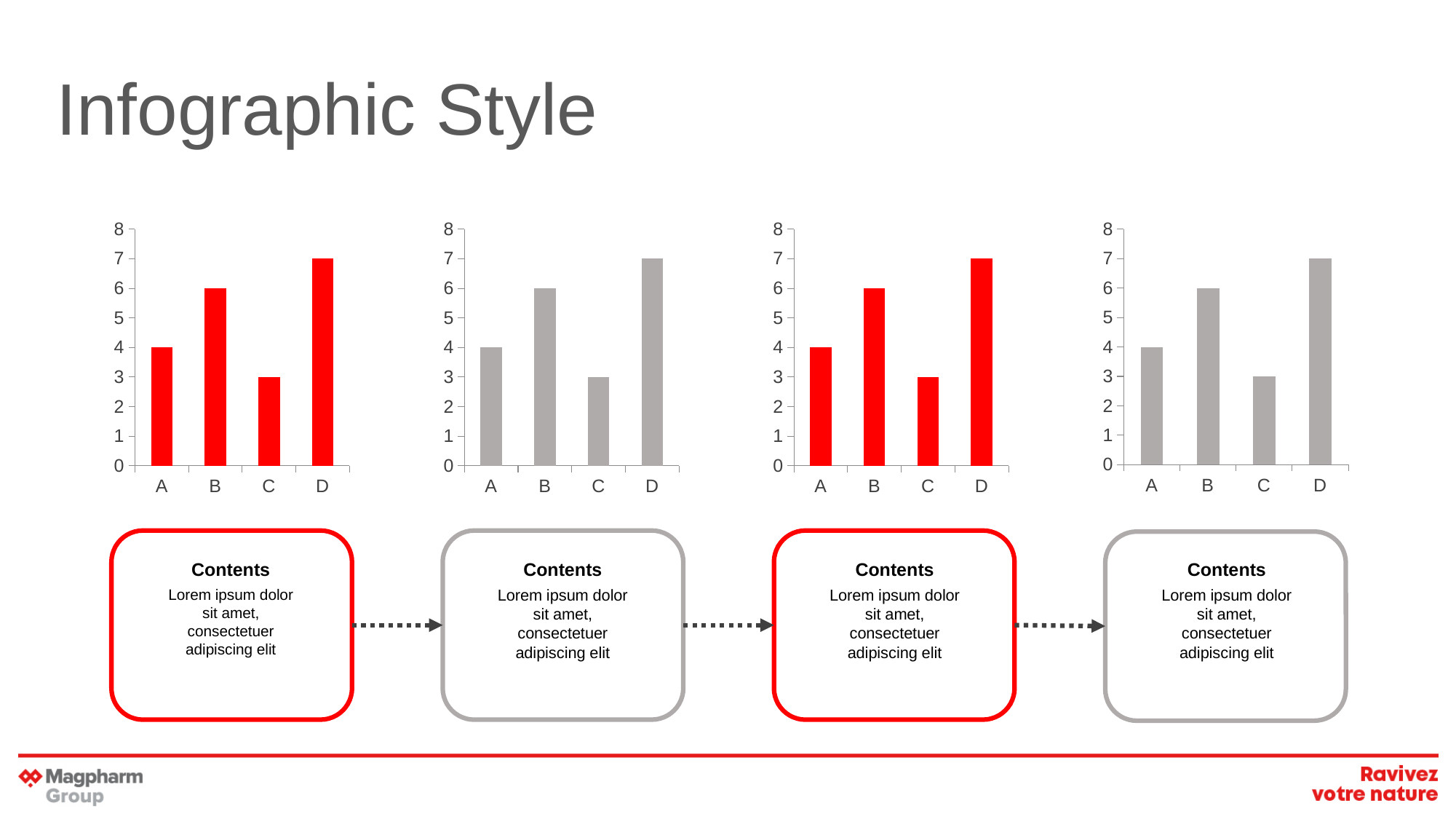

Infographic Style

### Chart

| Category | Series 1 |
|---|---|
| A | 4.0 |
| B | 6.0 |
| C | 3.0 |
| D | 7.0 |

### Chart

| Category | Series 1 |
|---|---|
| A | 4.0 |
| B | 6.0 |
| C | 3.0 |
| D | 7.0 |

### Chart

| Category | Series 1 |
|---|---|
| A | 4.0 |
| B | 6.0 |
| C | 3.0 |
| D | 7.0 |

### Chart

| Category | Series 1 |
|---|---|
| A | 4.0 |
| B | 6.0 |
| C | 3.0 |
| D | 7.0 |

Contents
Lorem ipsum dolor sit amet, consectetuer adipiscing elit
Contents
Lorem ipsum dolor sit amet, consectetuer adipiscing elit
Contents
Lorem ipsum dolor sit amet, consectetuer adipiscing elit
Contents
Lorem ipsum dolor sit amet, consectetuer adipiscing elit